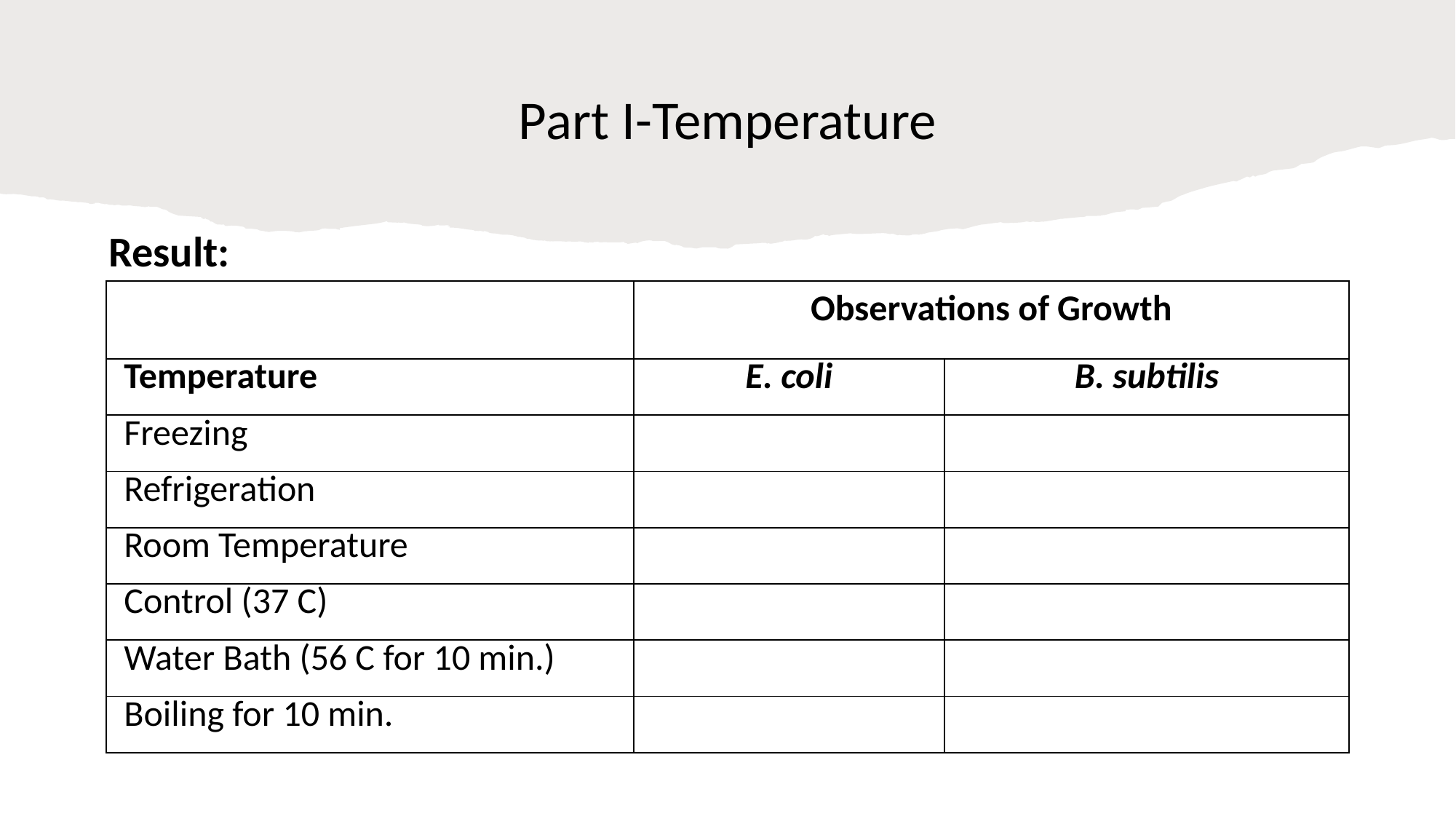

# Part I-Temperature
Result:
|  | Observations of Growth |  |
| --- | --- | --- |
| Temperature | E. coli | B. subtilis |
| Freezing |  |  |
| Refrigeration |  |  |
| Room Temperature |  |  |
| Control (37 C) |  |  |
| Water Bath (56 C for 10 min.) |  |  |
| Boiling for 10 min. |  |  |